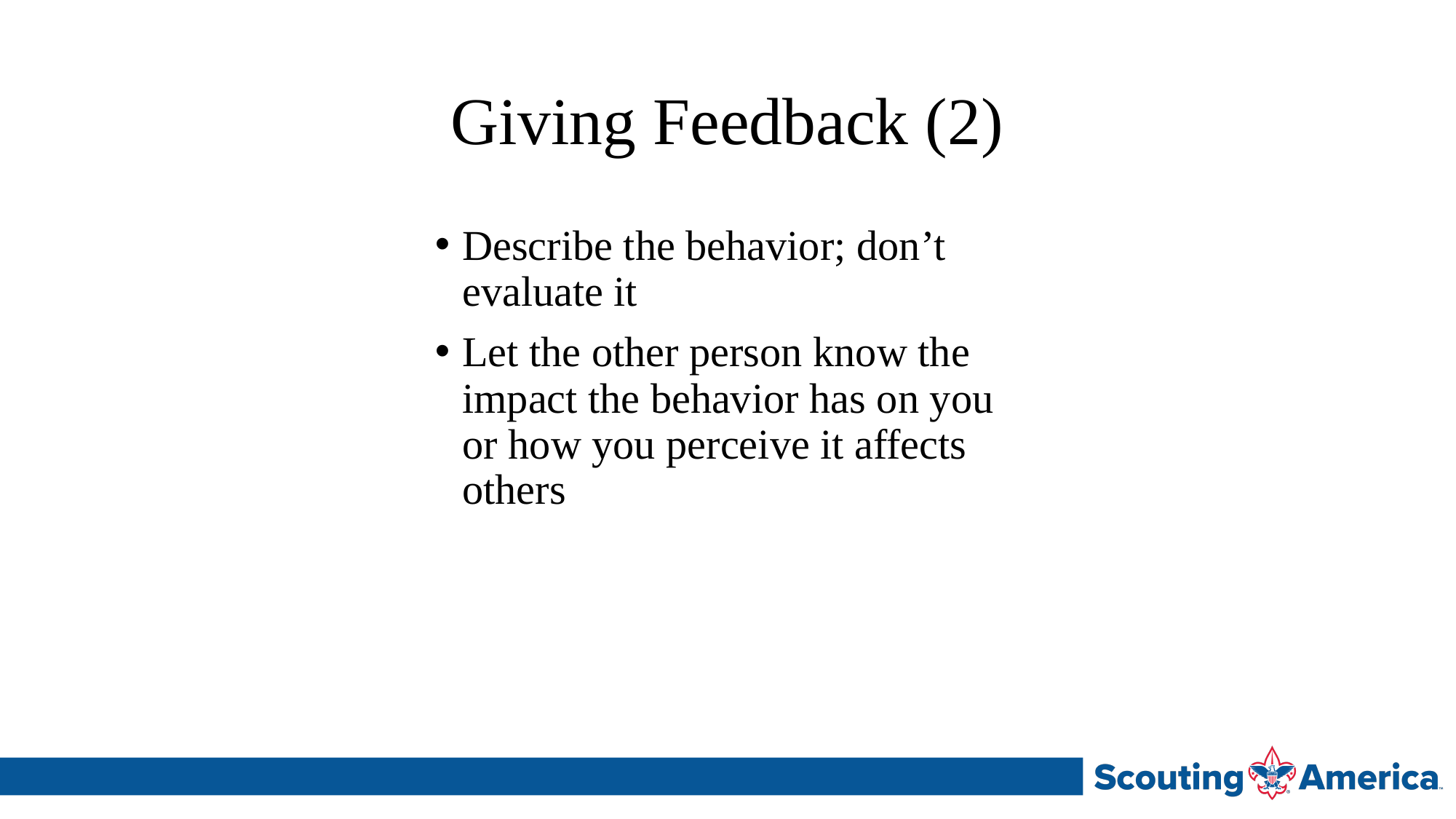

# Giving Feedback (2)
Describe the behavior; don’t evaluate it
Let the other person know the impact the behavior has on you or how you perceive it affects others